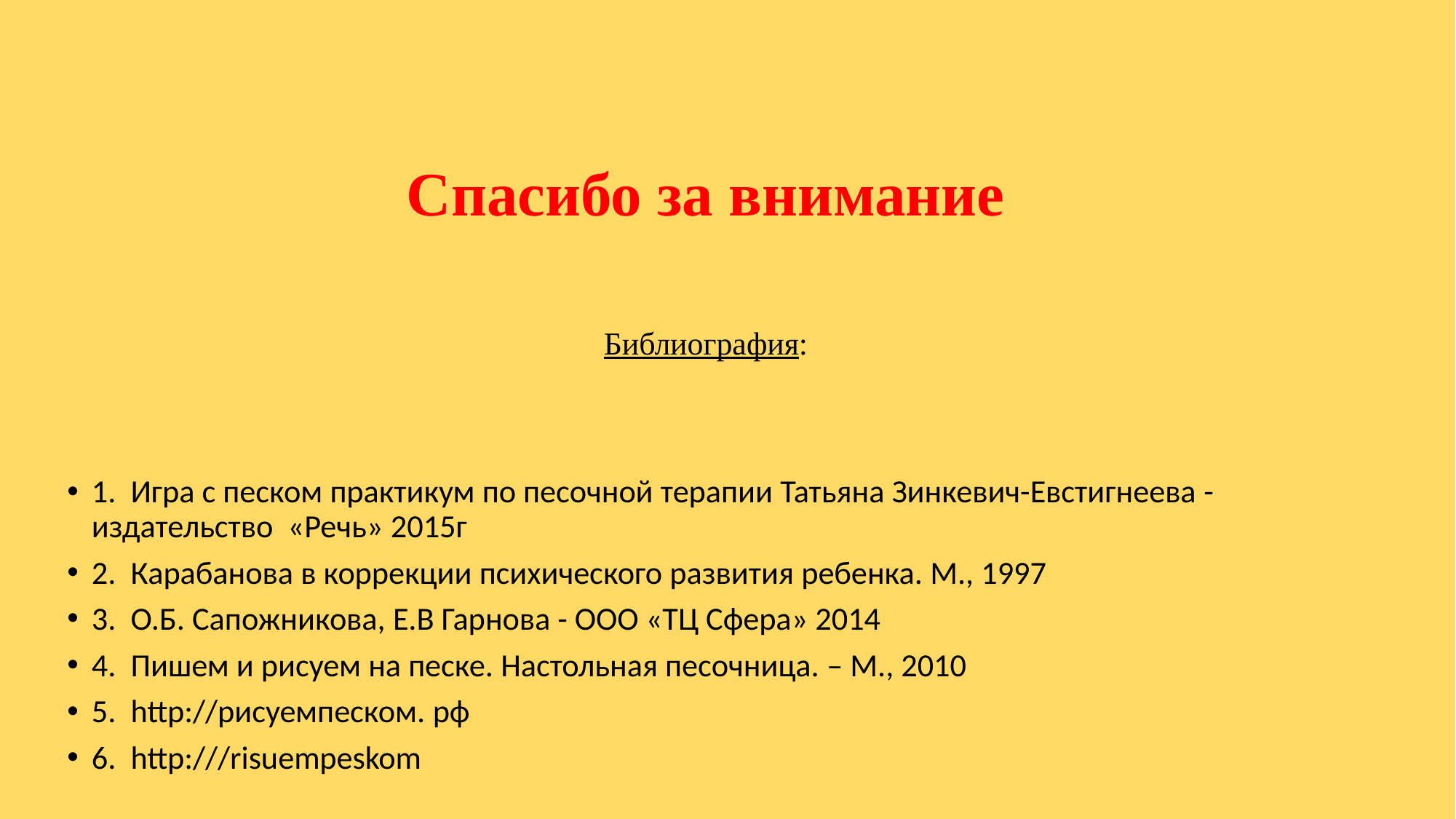

# Спасибо за внимание Библиография:
1.  Игра с песком практикум по песочной терапии Татьяна Зинкевич-Евстигнеева - издательство  «Речь» 2015г
2.  Карабанова в коррекции психического развития ребенка. М., 1997
3.  О.Б. Сапожникова, Е.В Гарнова - ООО «ТЦ Сфера» 2014
4.  Пишем и рисуем на песке. Настольная песочница. – М., 2010
5.  http://рисуемпеском. рф
6.  http:///risuempeskom